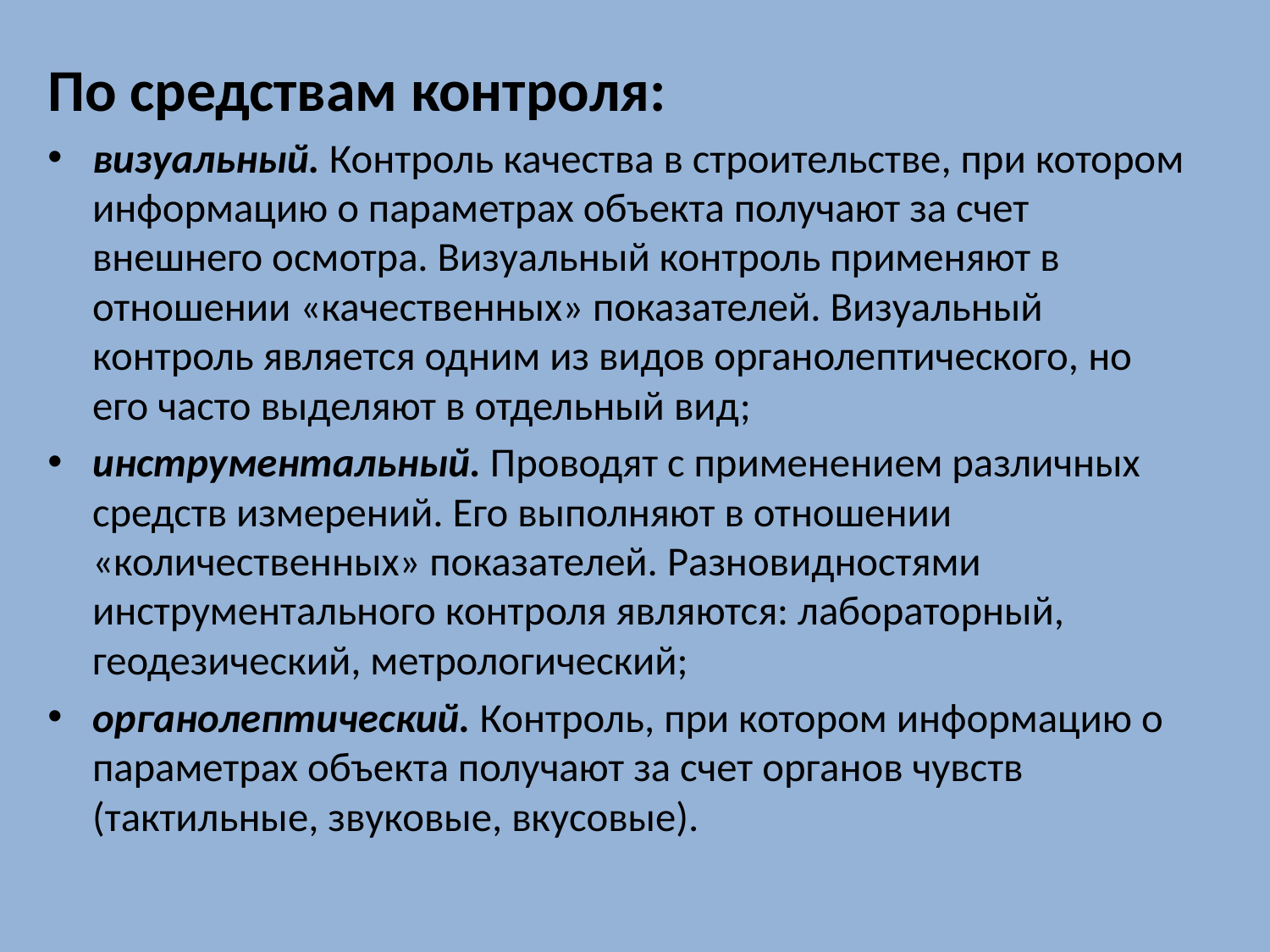

По средствам контроля:
визуальный. Контроль качества в строительстве, при котором информацию о параметрах объекта получают за счет внешнего осмотра. Визуальный контроль применяют в отношении «качественных» показателей. Визуальный контроль является одним из видов органолептического, но его часто выделяют в отдельный вид;
инструментальный. Проводят с применением различных средств измерений. Его выполняют в отношении «количественных» показателей. Разновидностями инструментального контроля являются: лабораторный, геодезический, метрологический;
органолептический. Контроль, при котором информацию о параметрах объекта получают за счет органов чувств (тактильные, звуковые, вкусовые).